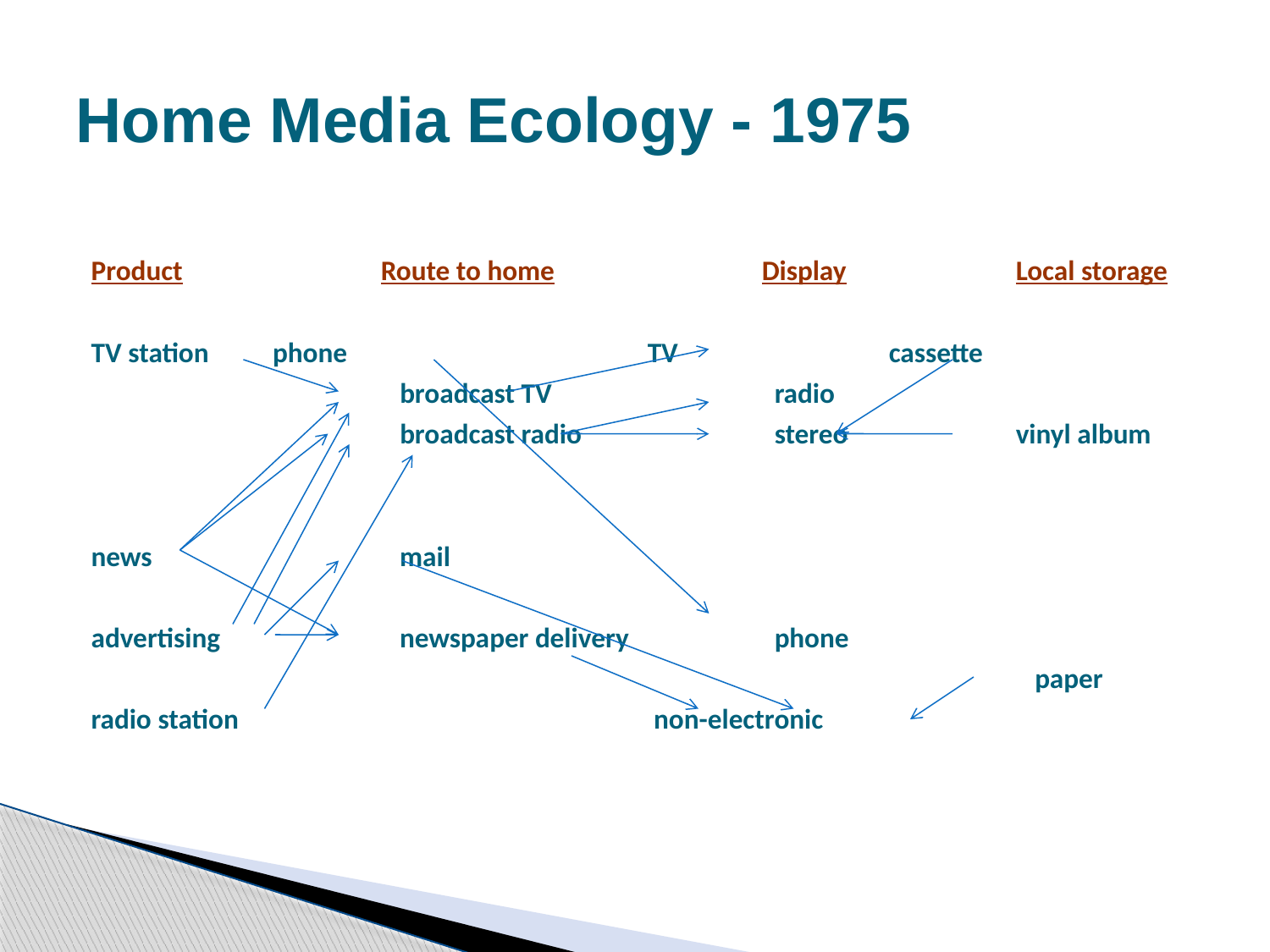

# Home Media Ecology - 1975

Product		Route to home	   	Display	     	Local storage

TV station	   phone		 	  TV		cassette
			   broadcast TV		  radio
			   broadcast radio	 	  stereo		vinyl album

news		   mail

advertising            	   newspaper delivery		  phone
								   paper
radio station				   non-electronic